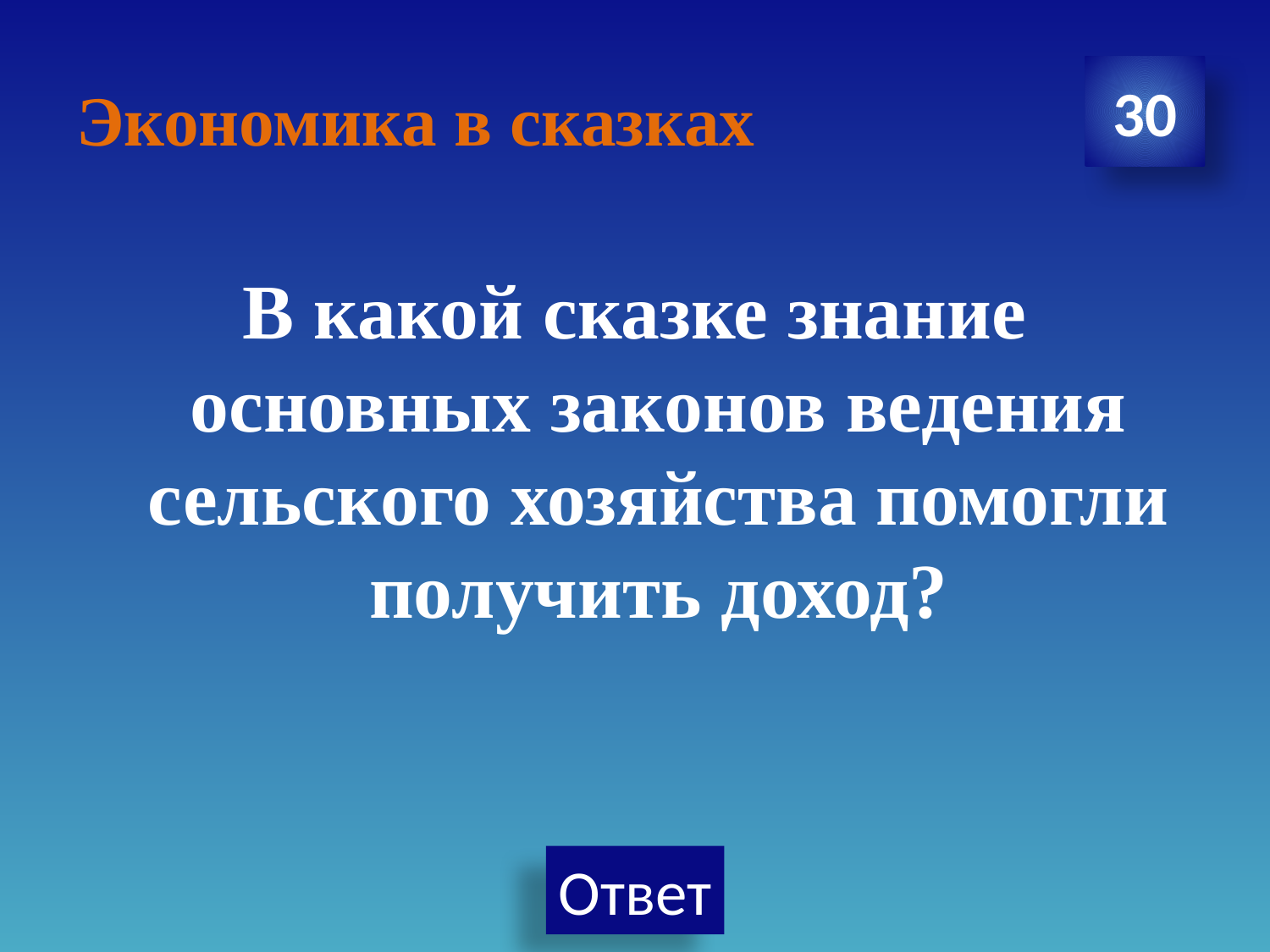

# Экономика в сказках

В какой сказке знание основных законов ведения сельского хозяйства помогли получить доход?
30